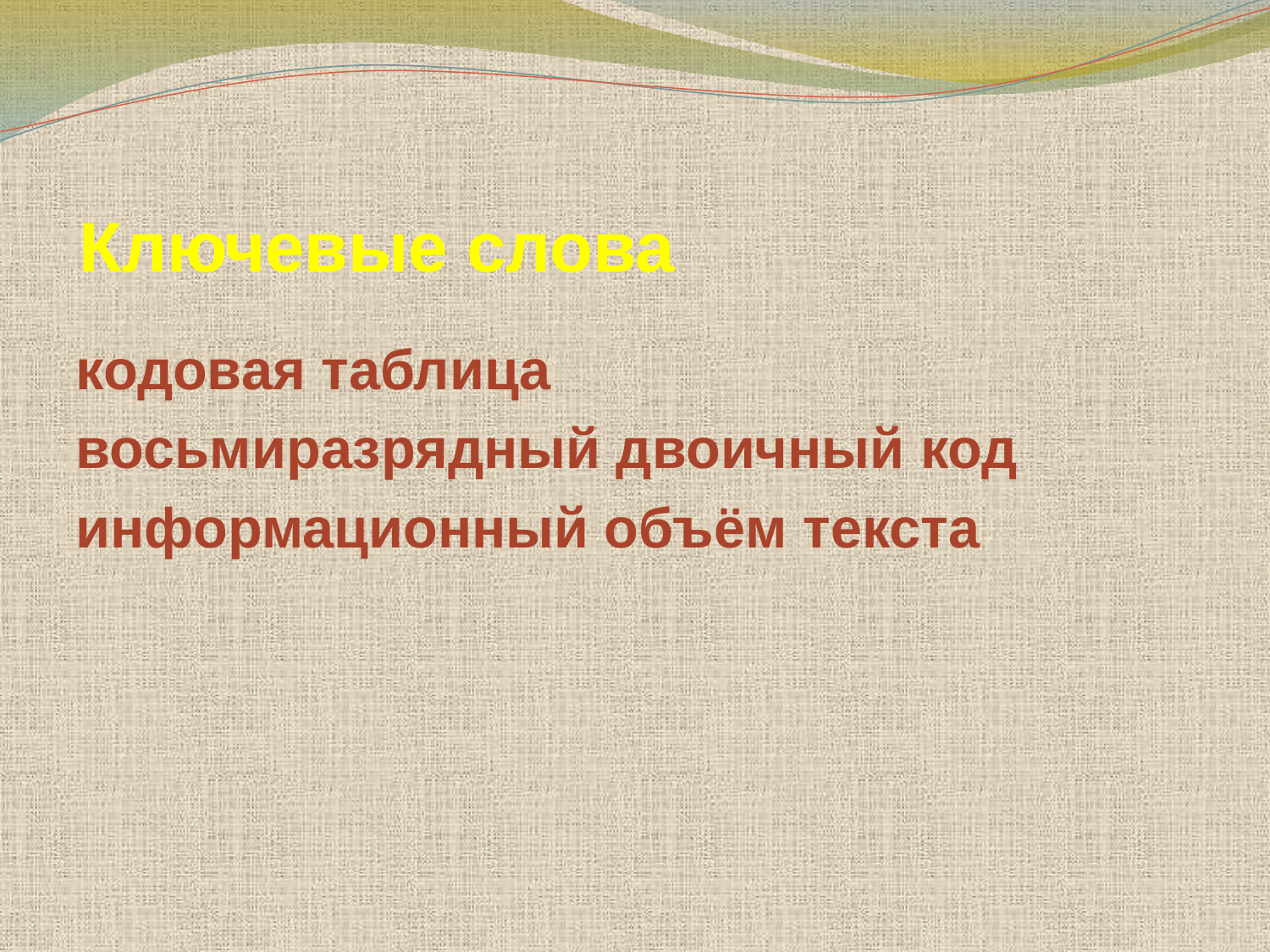

# Ключевые слова
кодовая таблица
восьмиразрядный двоичный код
информационный объём текста